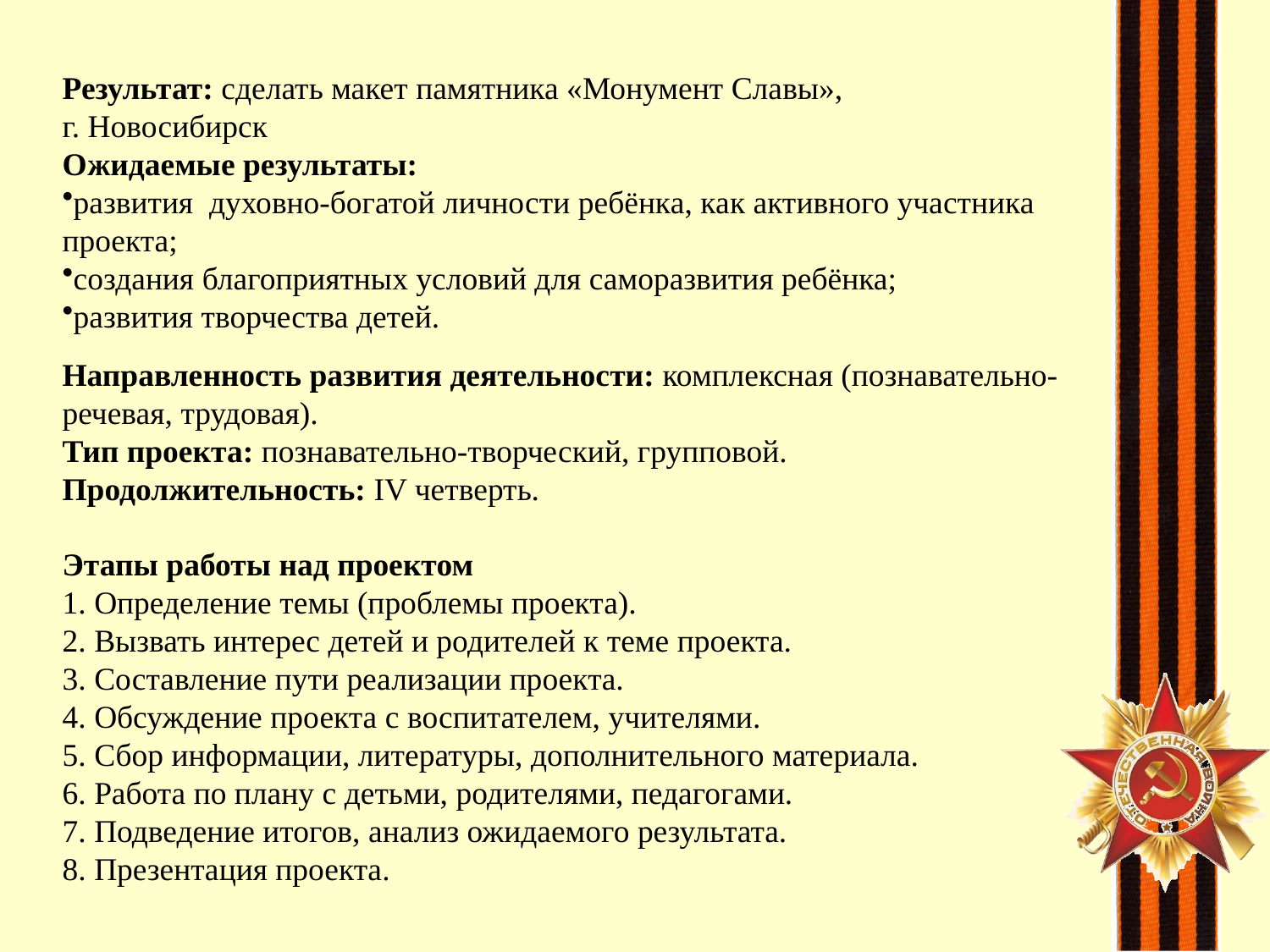

Результат: сделать макет памятника «Монумент Славы»,
г. Новосибирск
Ожидаемые результаты:
развития  духовно-богатой личности ребёнка, как активного участника проекта;
создания благоприятных условий для саморазвития ребёнка;
развития творчества детей.
Направленность развития деятельности: комплексная (познавательно-речевая, трудовая).
Тип проекта: познавательно-творческий, групповой.
Продолжительность: IV четверть.
Этапы работы над проектом
 Определение темы (проблемы проекта).
 Вызвать интерес детей и родителей к теме проекта.
 Составление пути реализации проекта.
 Обсуждение проекта с воспитателем, учителями.
 Сбор информации, литературы, дополнительного материала.
 Работа по плану с детьми, родителями, педагогами.
 Подведение итогов, анализ ожидаемого результата.
 Презентация проекта.